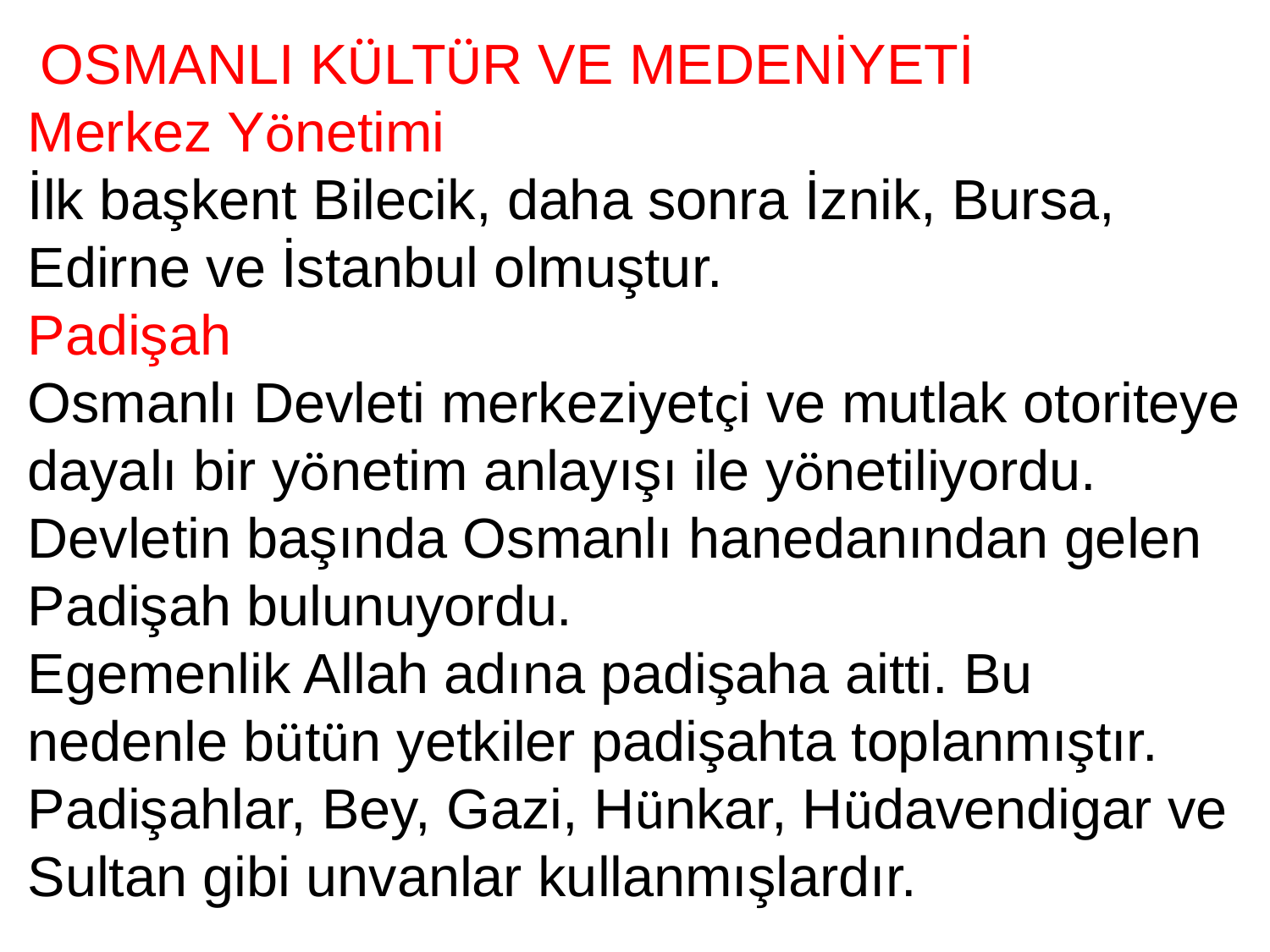

OSMANLI KÜLTÜR VE MEDENİYETİ
Merkez Yönetimi
İlk başkent Bilecik, daha sonra İznik, Bursa, Edirne ve İstanbul olmuştur.
Padişah
Osmanlı Devleti merkeziyetçi ve mutlak otoriteye dayalı bir yönetim anlayışı ile yönetiliyordu. Devletin başında Osmanlı hanedanından gelen Padişah bulunuyordu.
Egemenlik Allah adına padişaha aitti. Bu nedenle bütün yetkiler padişahta toplanmıştır. Padişahlar, Bey, Gazi, Hünkar, Hüdavendigar ve Sultan gibi unvanlar kullanmışlardır.